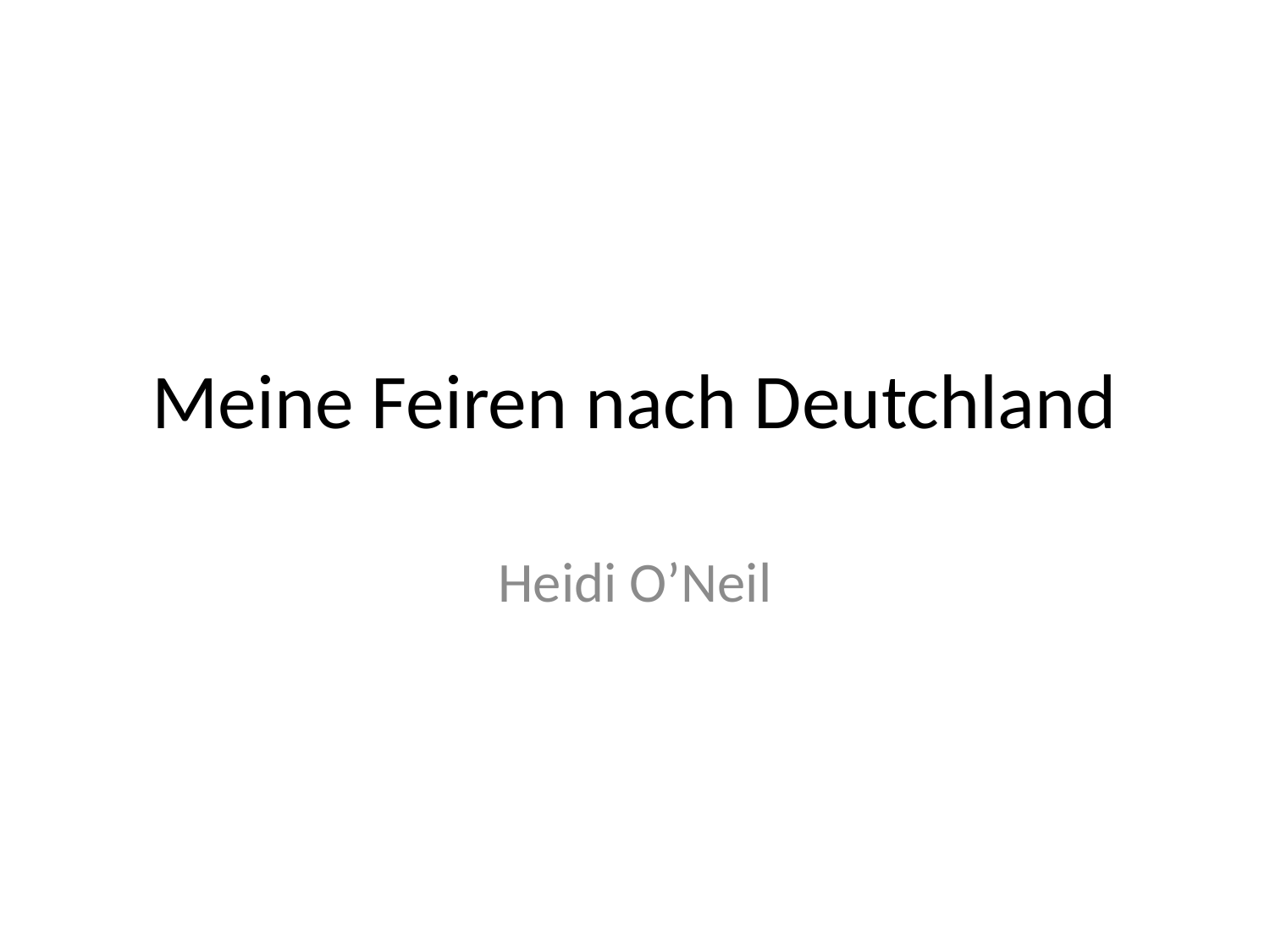

# Meine Feiren nach Deutchland
Heidi O’Neil